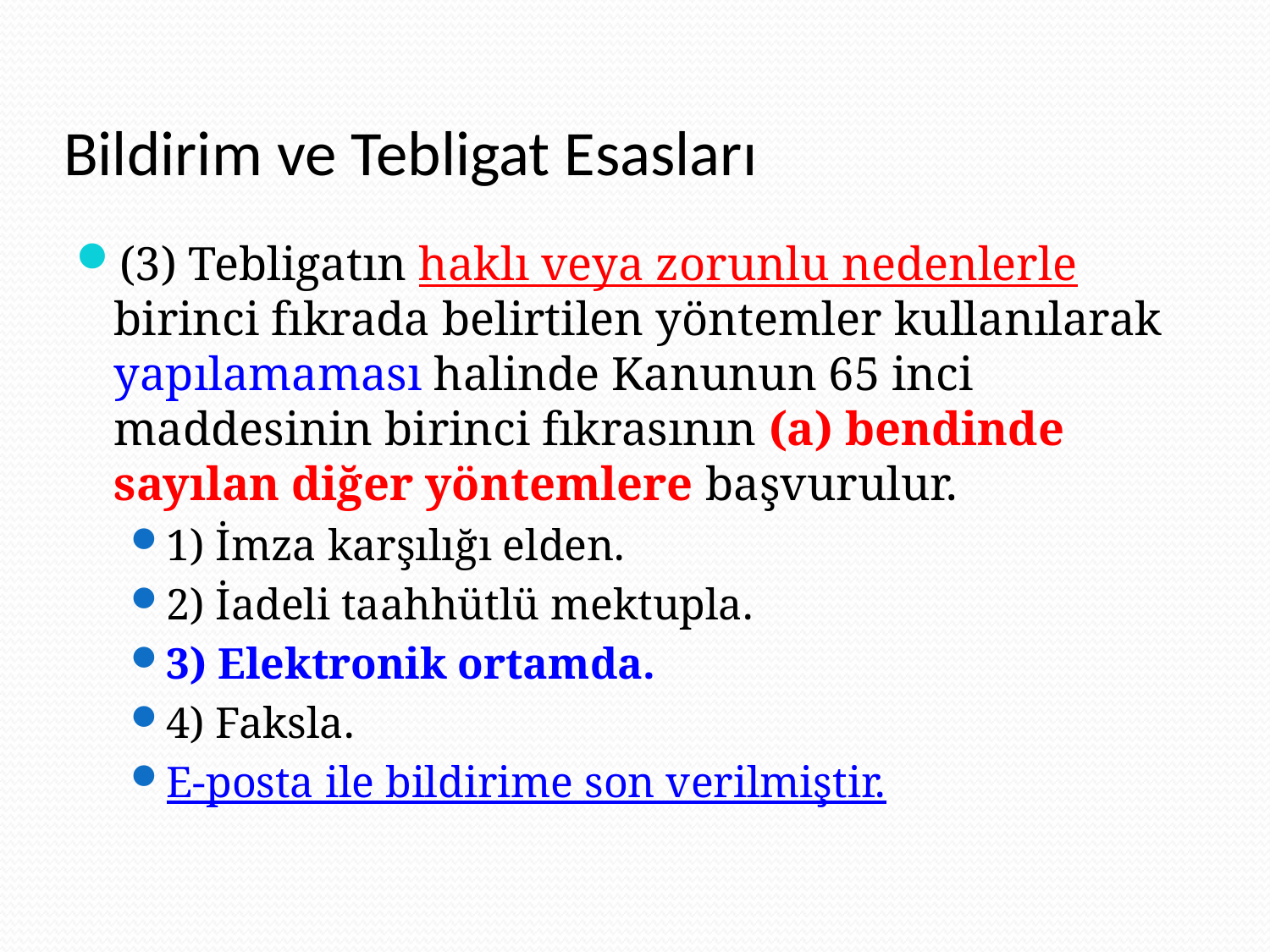

# Bildirim ve Tebligat Esasları
(3) Tebligatın haklı veya zorunlu nedenlerle birinci fıkrada belirtilen yöntemler kullanılarak yapılamaması halinde Kanunun 65 inci maddesinin birinci fıkrasının (a) bendinde sayılan diğer yöntemlere başvurulur.
1) İmza karşılığı elden.
2) İadeli taahhütlü mektupla.
3) Elektronik ortamda.
4) Faksla.
E-posta ile bildirime son verilmiştir.